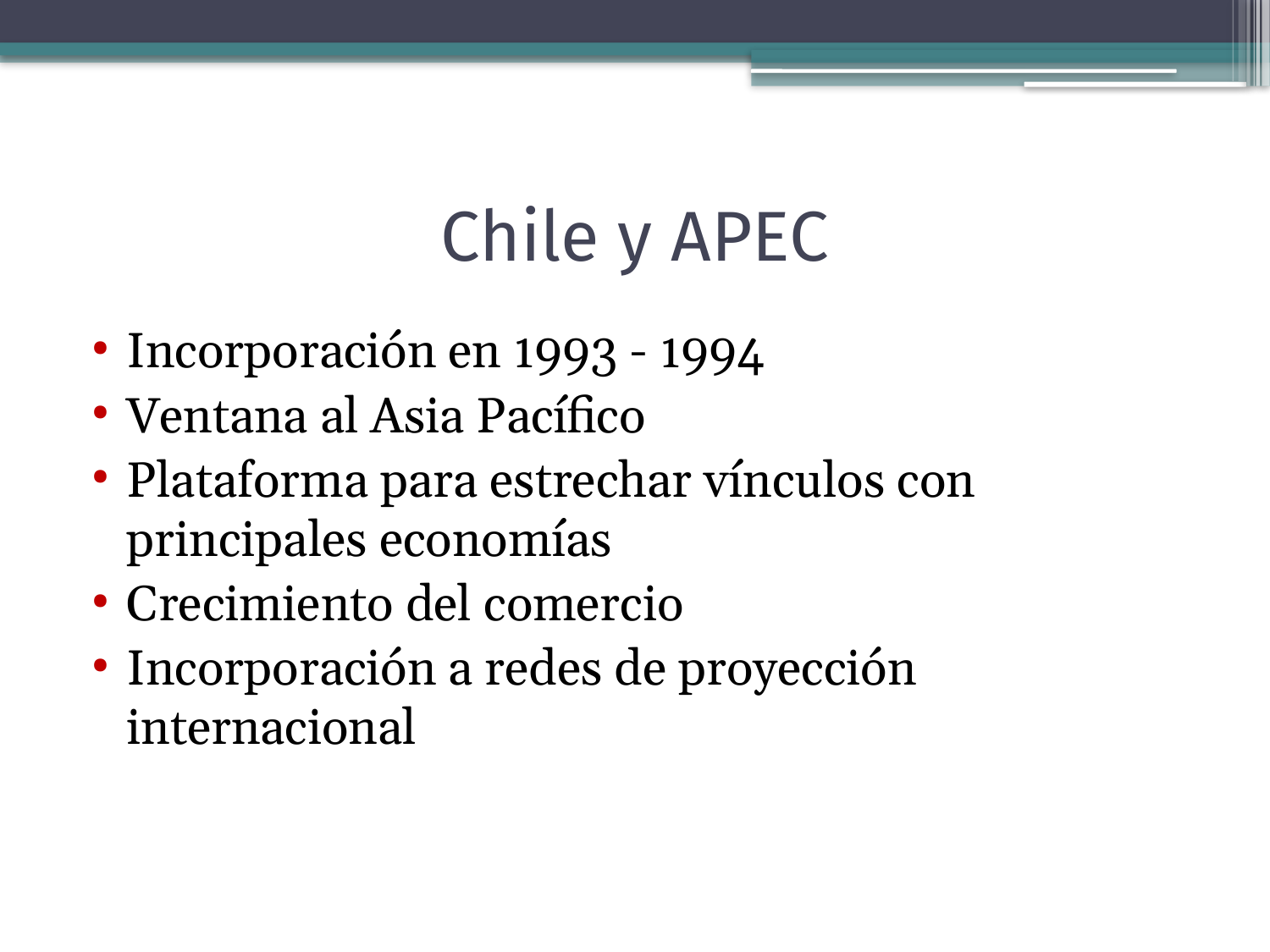

# Chile y APEC
Incorporación en 1993 - 1994
Ventana al Asia Pacífico
Plataforma para estrechar vínculos con principales economías
Crecimiento del comercio
Incorporación a redes de proyección internacional